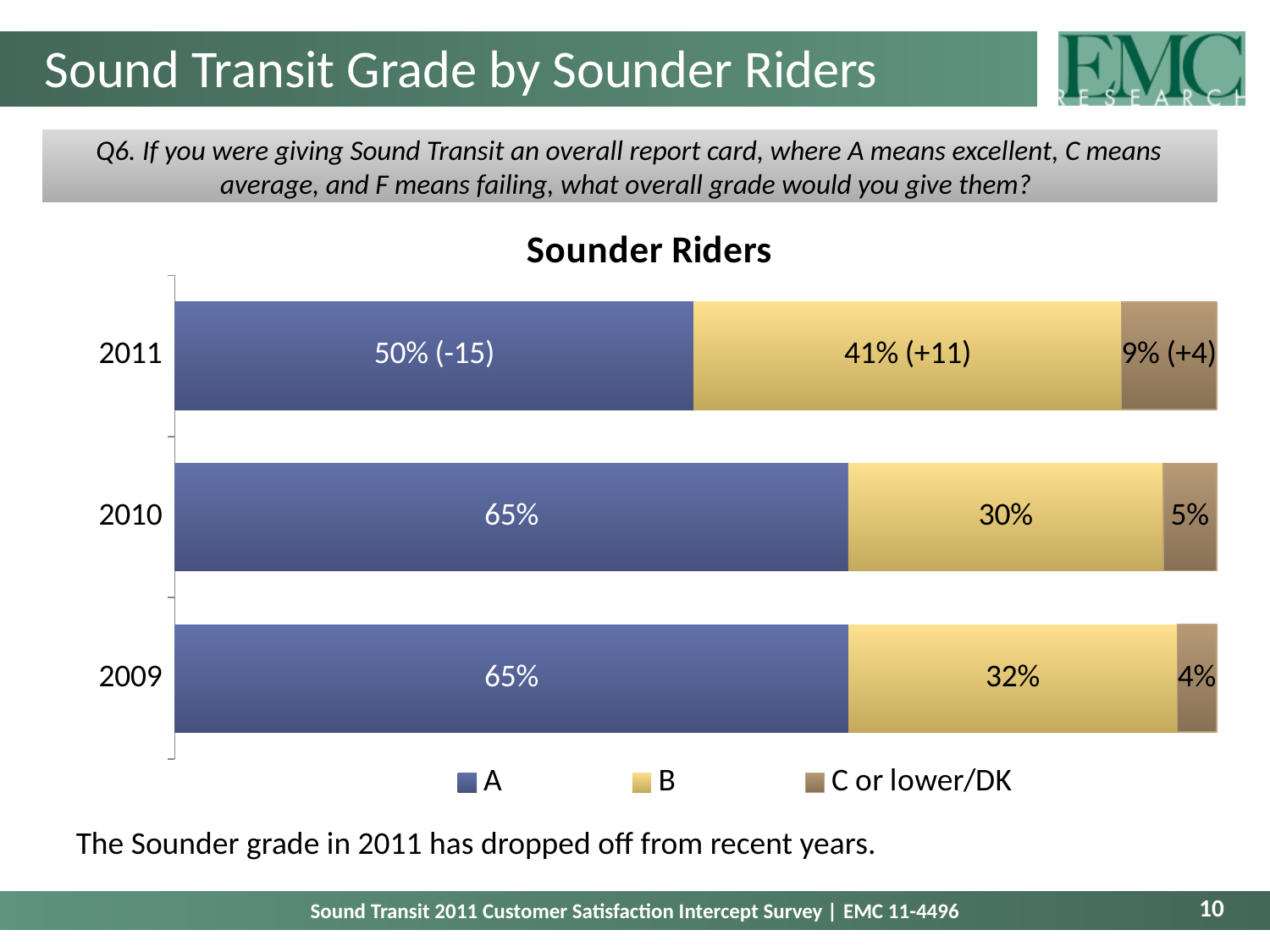

# Sound Transit Grade by Sounder Riders
Q6. If you were giving Sound Transit an overall report card, where A means excellent, C means average, and F means failing, what overall grade would you give them?

### Chart: Sounder Riders

| Category | A | B | C or lower/DK |
|---|---|---|---|
| 2011 | 0.4983825353295551 | 0.410260194808848 | 0.09135726986159931 |
| 2010 | 0.6466037258260822 | 0.30209567797894754 | 0.05130059619496963 |
| 2009 | 0.646687697160883 | 0.315457413249211 | 0.03785488958990528 |
The Sounder grade in 2011 has dropped off from recent years.